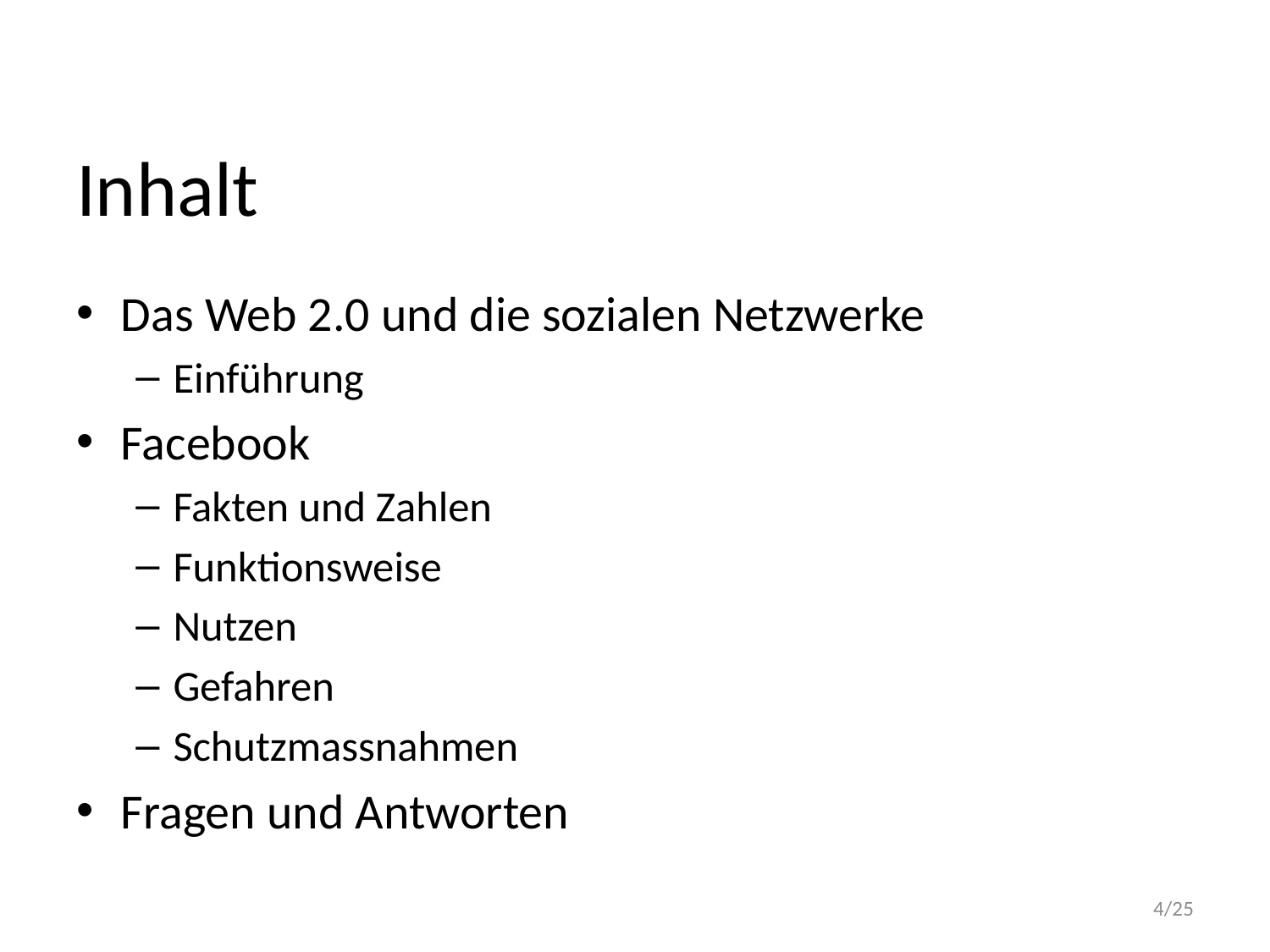

# Inhalt
Das Web 2.0 und die sozialen Netzwerke
Einführung
Facebook
Fakten und Zahlen
Funktionsweise
Nutzen
Gefahren
Schutzmassnahmen
Fragen und Antworten
4/25